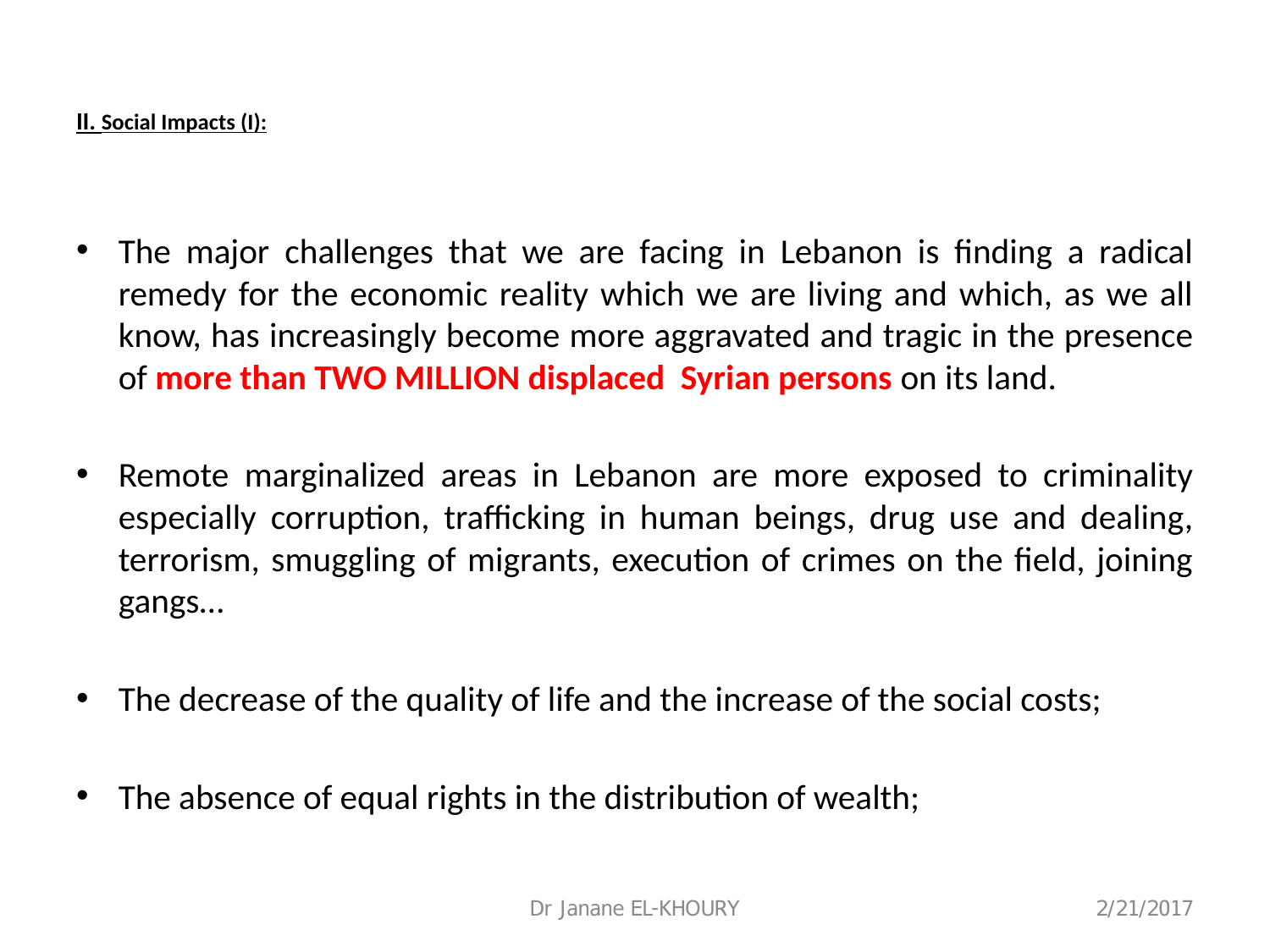

# II. Social Impacts (I):
The major challenges that we are facing in Lebanon is finding a radical remedy for the economic reality which we are living and which, as we all know, has increasingly become more aggravated and tragic in the presence of more than TWO MILLION displaced  Syrian persons on its land.

Remote marginalized areas in Lebanon are more exposed to criminality especially corruption, trafficking in human beings, drug use and dealing, terrorism, smuggling of migrants, execution of crimes on the field, joining gangs…

The decrease of the quality of life and the increase of the social costs;

The absence of equal rights in the distribution of wealth;

Dr Janane EL-KHOURY
2/21/2017